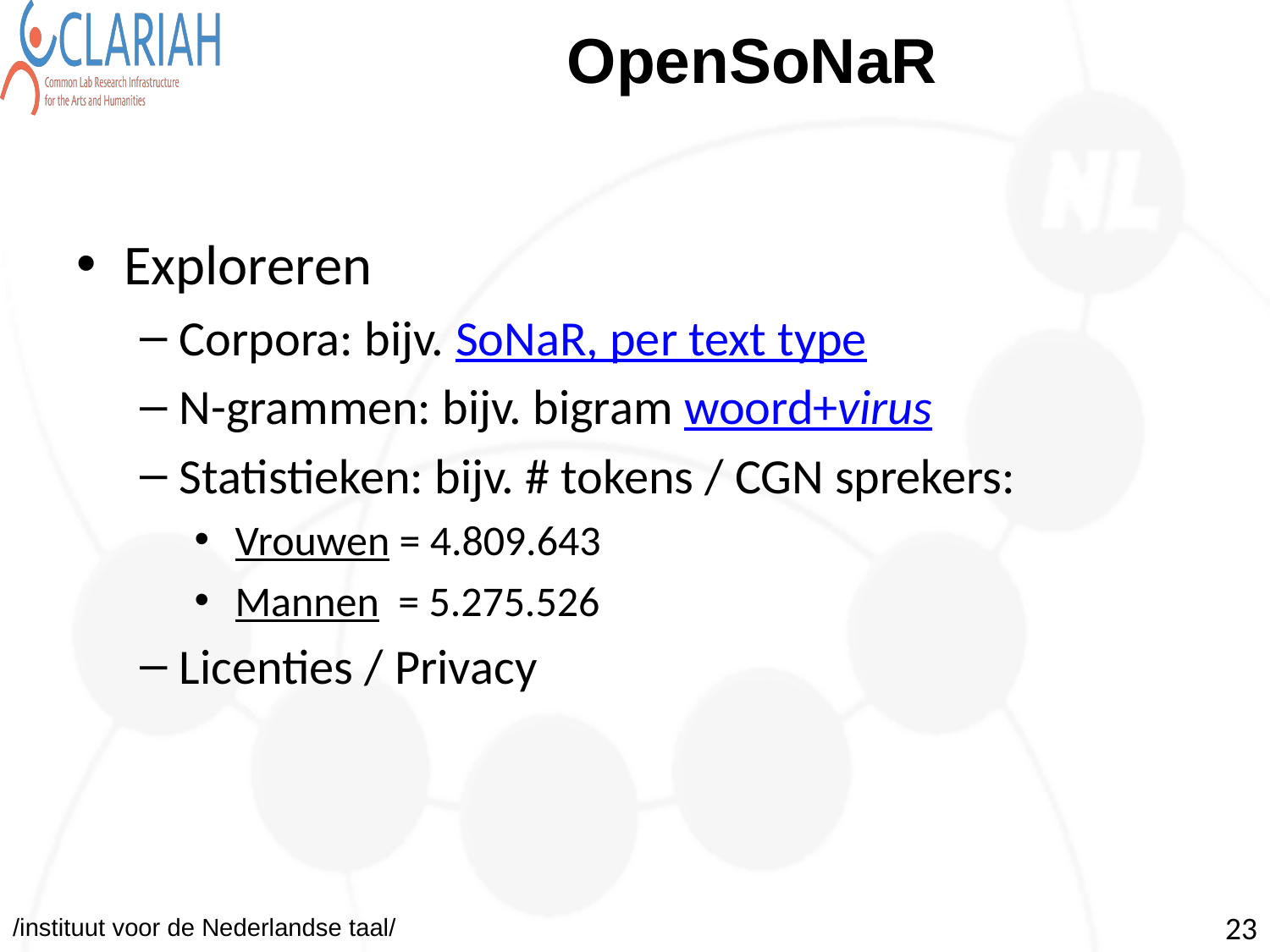

# OpenSoNaR
Exploreren
Corpora: bijv. SoNaR, per text type
N-grammen: bijv. bigram woord+virus
Statistieken: bijv. # tokens / CGN sprekers:
Vrouwen = 4.809.643
Mannen  = 5.275.526
Licenties / Privacy

23